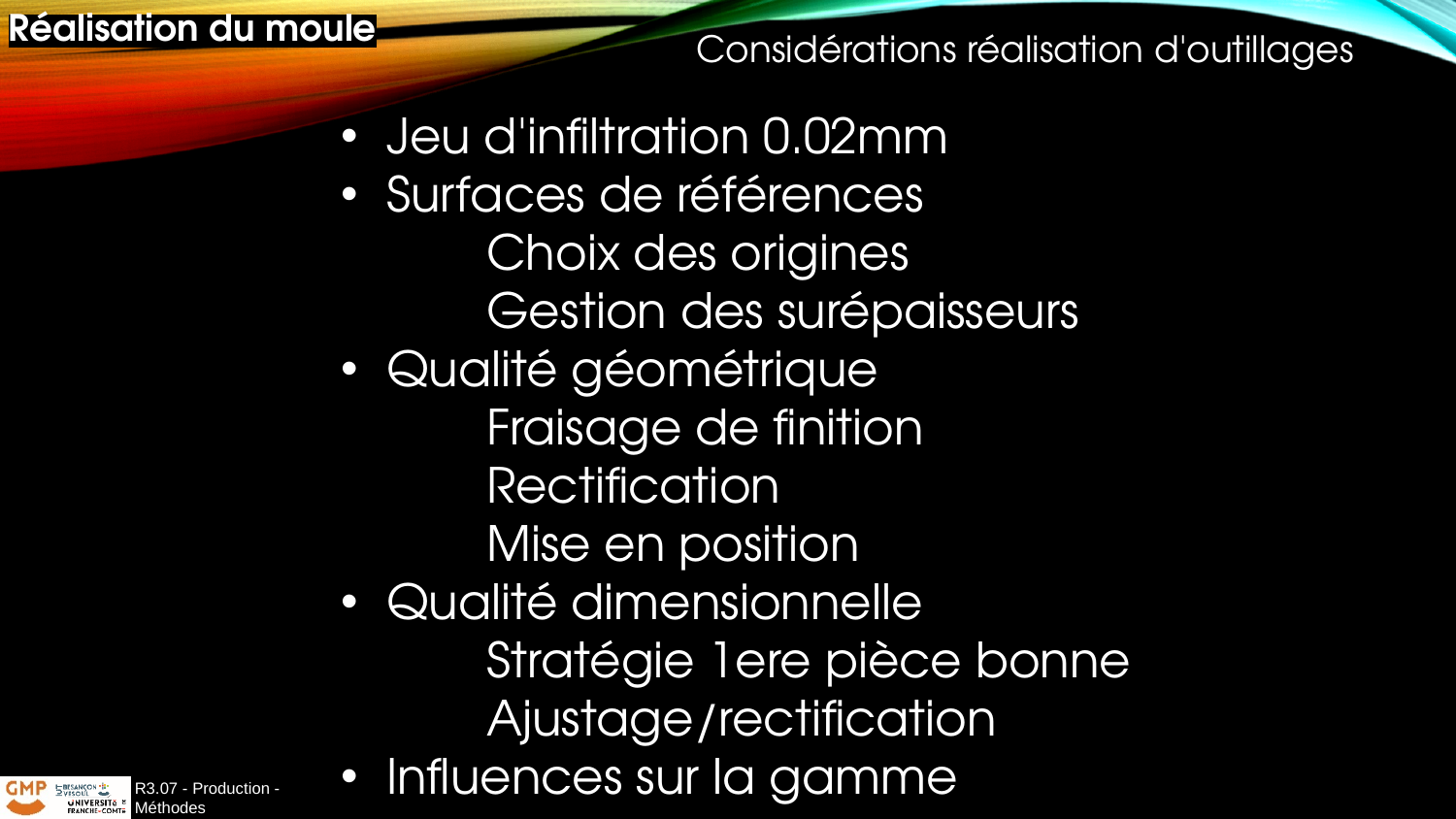

Réalisation du moule
Considérations réalisation d'outillages
Jeu d'infiltration 0.02mm
Surfaces de références
    	Choix des origines
    	Gestion des surépaisseurs
Qualité géométrique
    	Fraisage de finition
    	Rectification
    	Mise en position
Qualité dimensionnelle
    	Stratégie 1ere pièce bonne
    	Ajustage/rectification
Influences sur la gamme